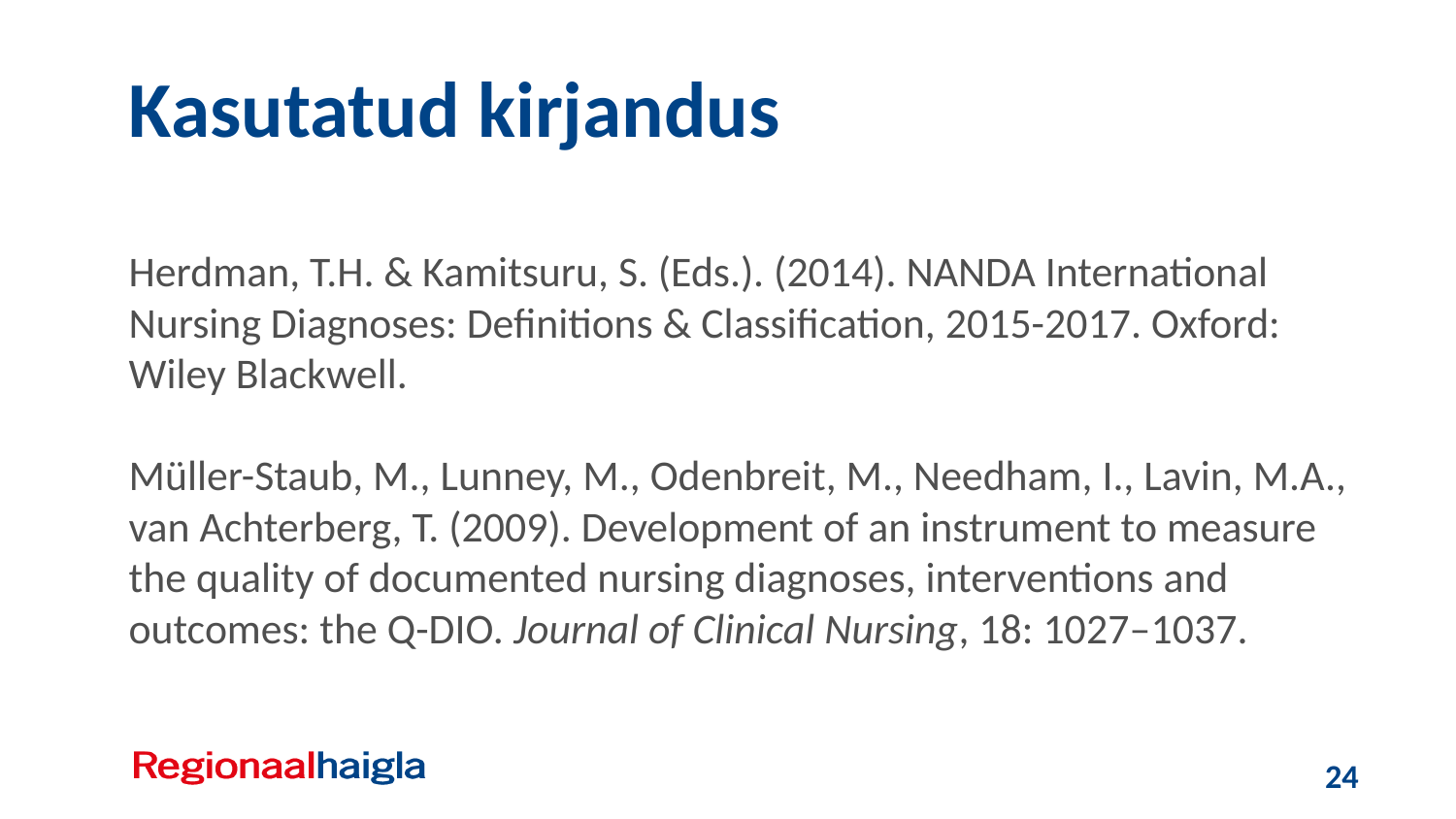

Kasutatud kirjandus
Herdman, T.H. & Kamitsuru, S. (Eds.). (2014). NANDA International Nursing Diagnoses: Definitions & Classification, 2015-2017. Oxford: Wiley Blackwell.

Müller-Staub, M., Lunney, M., Odenbreit, M., Needham, I., Lavin, M.A., van Achterberg, T. (2009). Development of an instrument to measure the quality of documented nursing diagnoses, interventions and outcomes: the Q-DIO. Journal of Clinical Nursing, 18: 1027–1037.